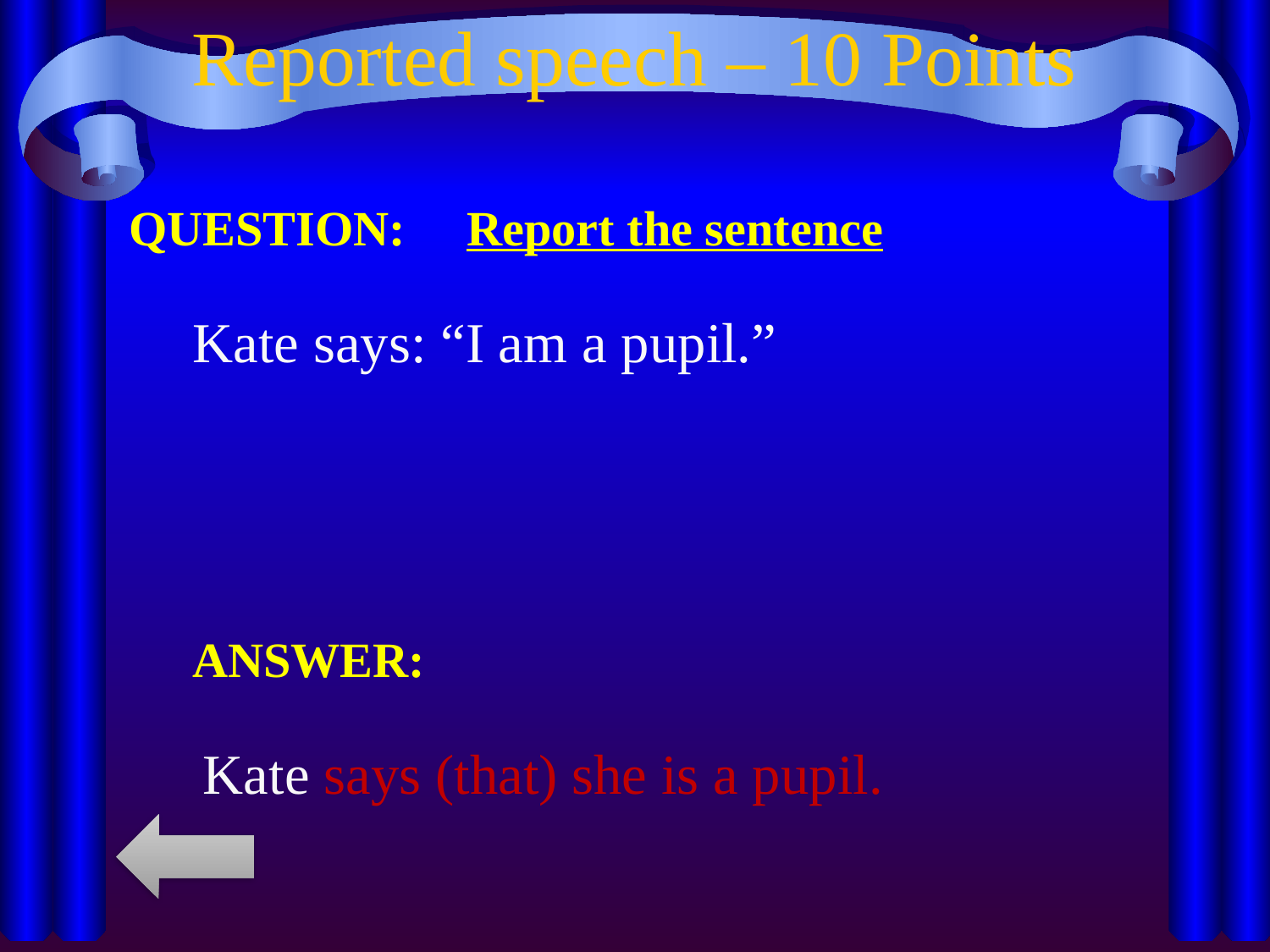

# Reported speech – 10 Points
QUESTION:     Report the sentence

Kate says: “I am a pupil.”

ANSWER:

 Kate says (that) she is a pupil.